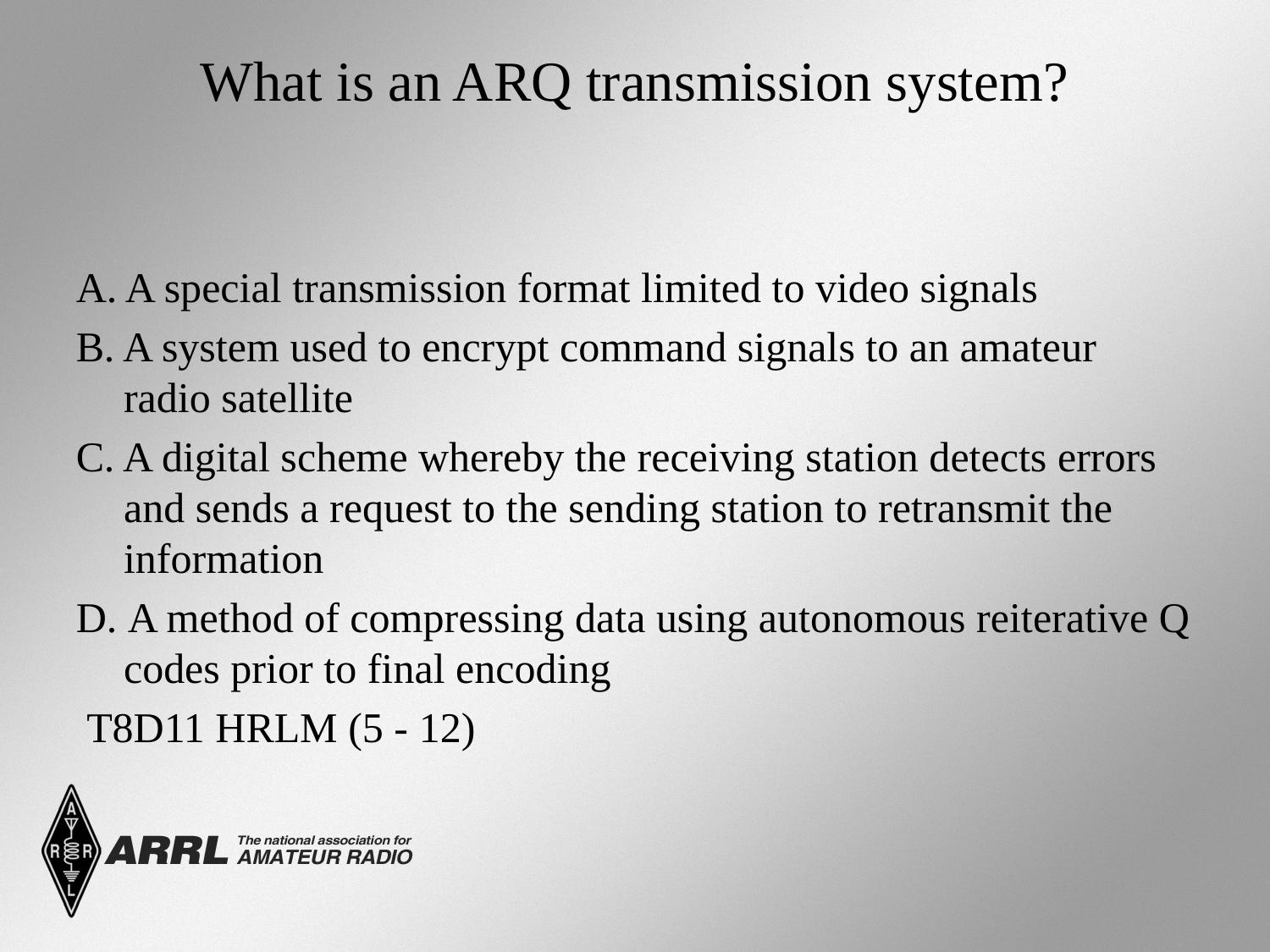

# What is an ARQ transmission system?
A. A special transmission format limited to video signals
B. A system used to encrypt command signals to an amateur radio satellite
C. A digital scheme whereby the receiving station detects errors and sends a request to the sending station to retransmit the information
D. A method of compressing data using autonomous reiterative Q codes prior to final encoding
 T8D11 HRLM (5 - 12)